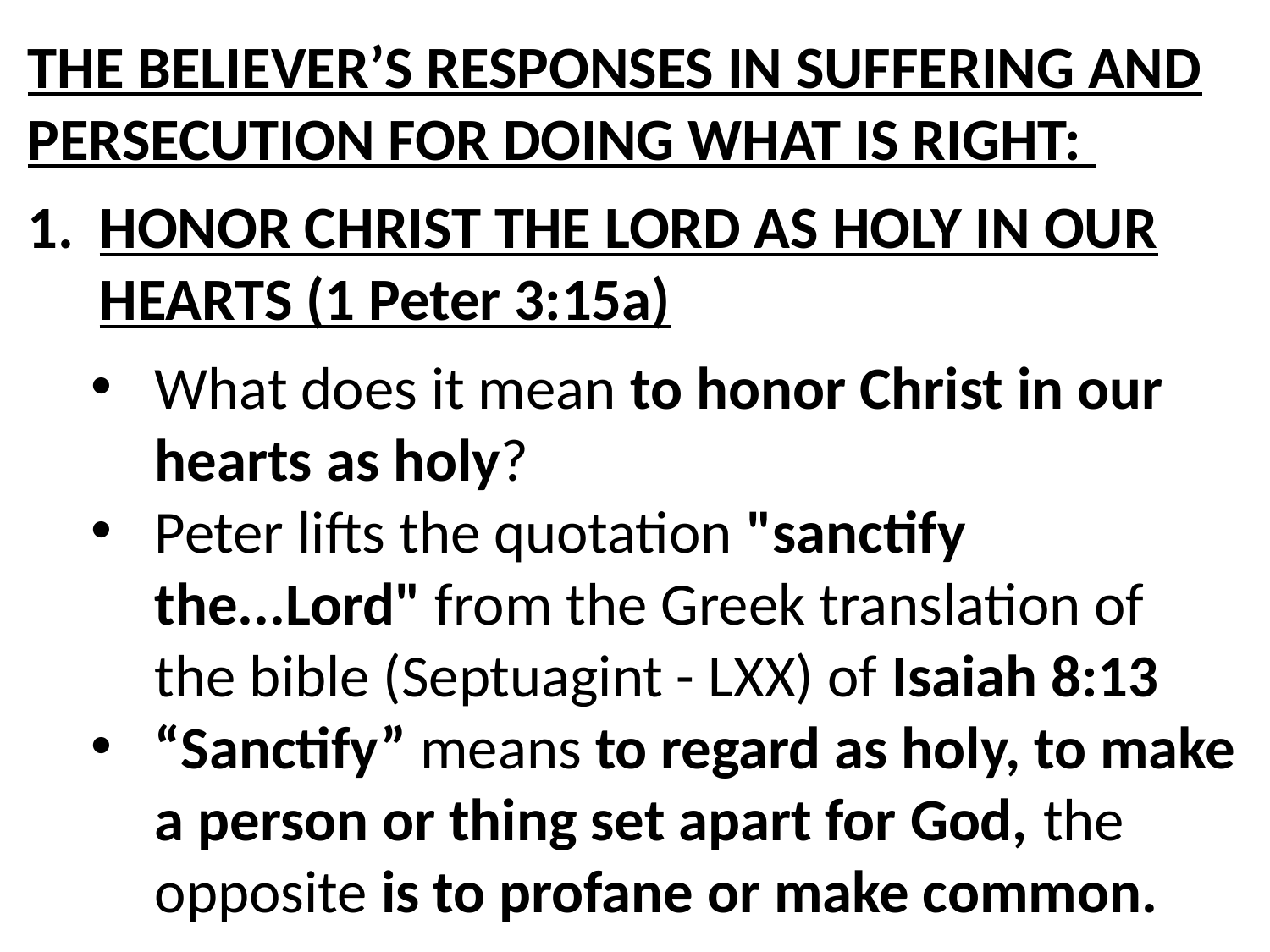

THE BELIEVER’S RESPONSES IN SUFFERING AND PERSECUTION FOR DOING WHAT IS RIGHT:

HONOR CHRIST THE LORD AS HOLY IN OUR HEARTS (1 Peter 3:15a)

What does it mean to honor Christ in our hearts as holy?
Peter lifts the quotation "sanctify the...Lord" from the Greek translation of the bible (Septuagint - LXX) of Isaiah 8:13
“Sanctify” means to regard as holy, to make a person or thing set apart for God, the opposite is to profane or make common.